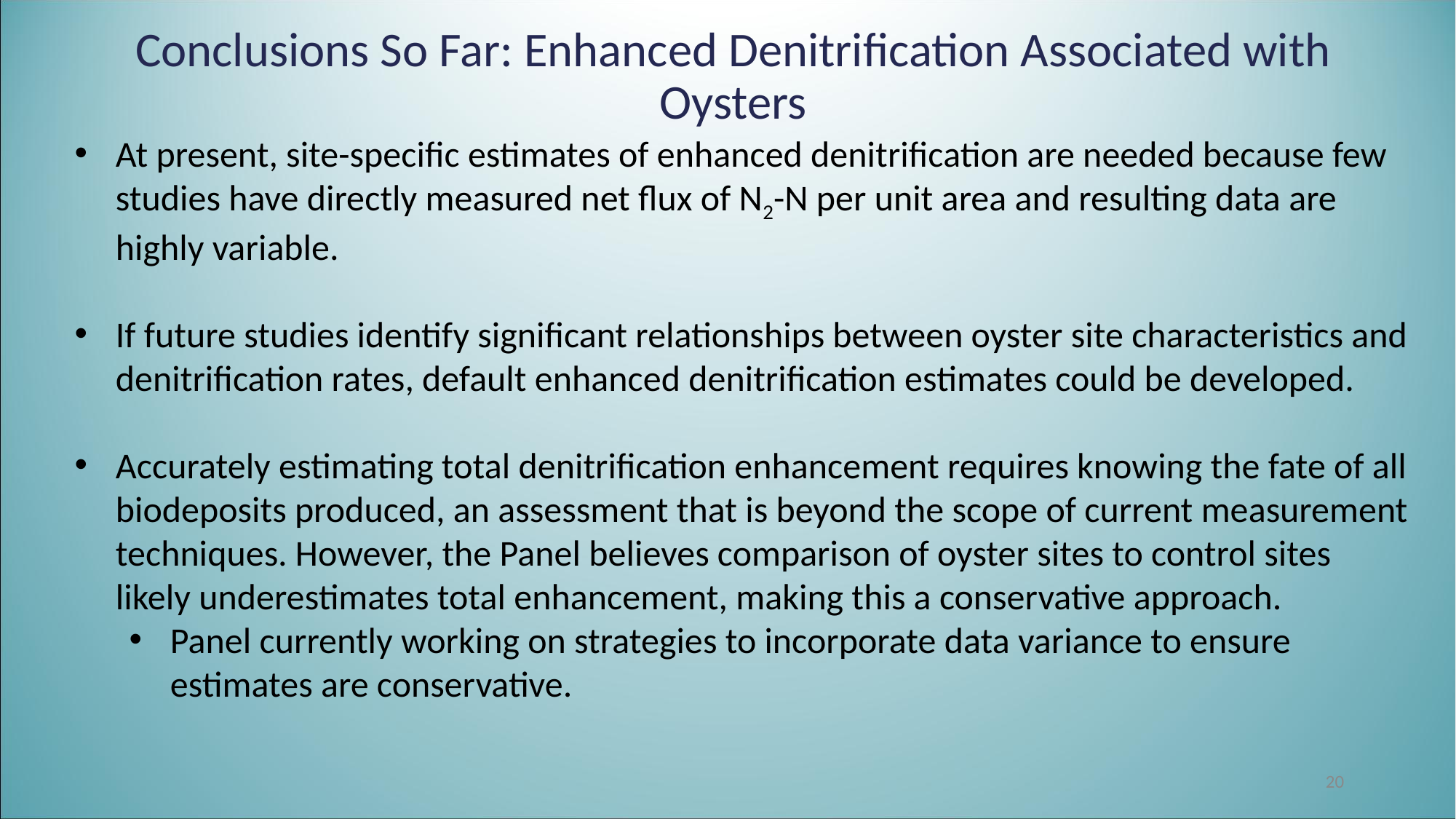

# Conclusions So Far: Enhanced Denitrification Associated with Oysters
At present, site-specific estimates of enhanced denitrification are needed because few studies have directly measured net flux of N2-N per unit area and resulting data are highly variable.

If future studies identify significant relationships between oyster site characteristics and denitrification rates, default enhanced denitrification estimates could be developed.

Accurately estimating total denitrification enhancement requires knowing the fate of all biodeposits produced, an assessment that is beyond the scope of current measurement techniques. However, the Panel believes comparison of oyster sites to control sites likely underestimates total enhancement, making this a conservative approach.
Panel currently working on strategies to incorporate data variance to ensure estimates are conservative.

20